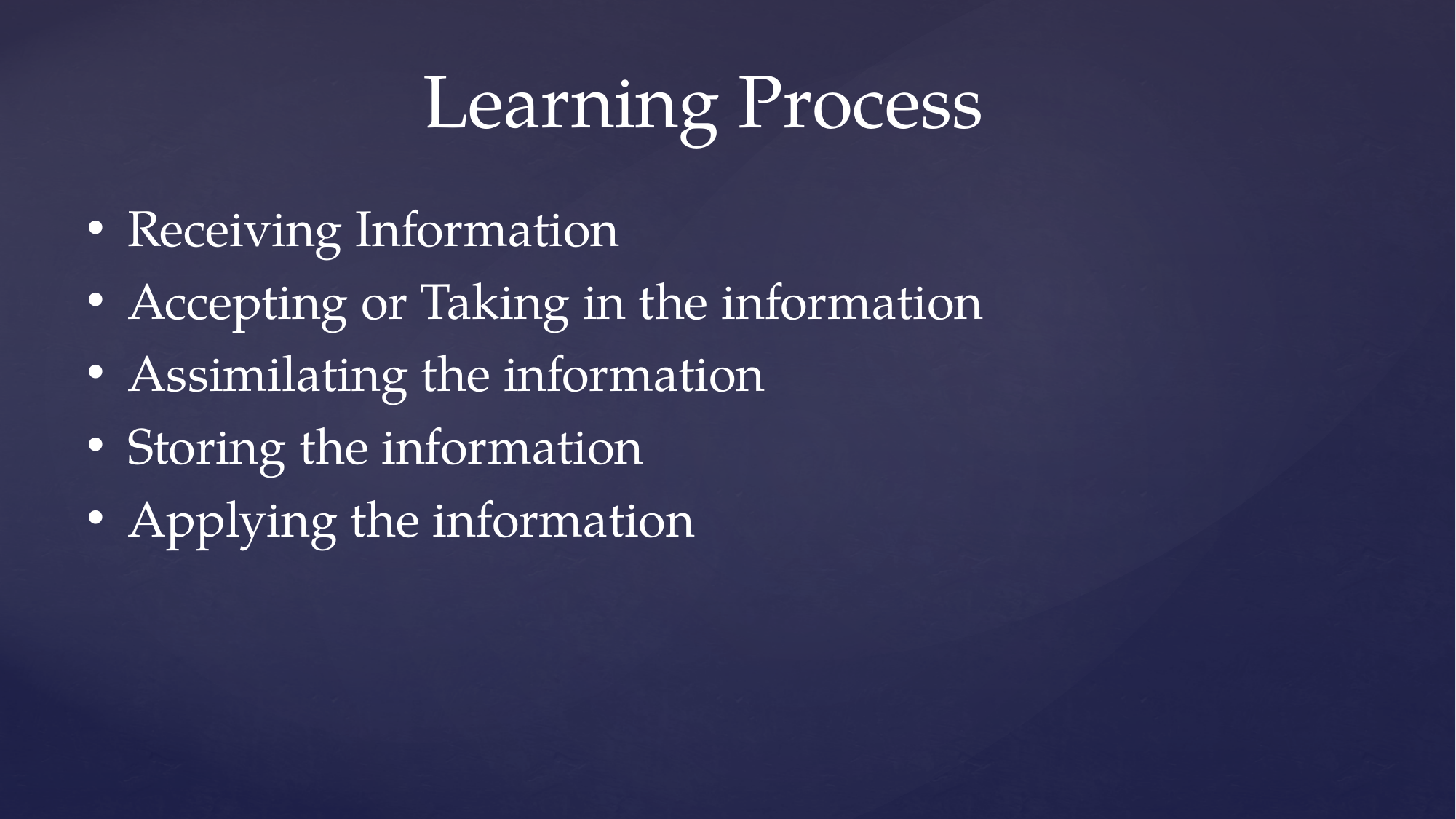

# Learning Process
Receiving Information
Accepting or Taking in the information
Assimilating the information
Storing the information
Applying the information